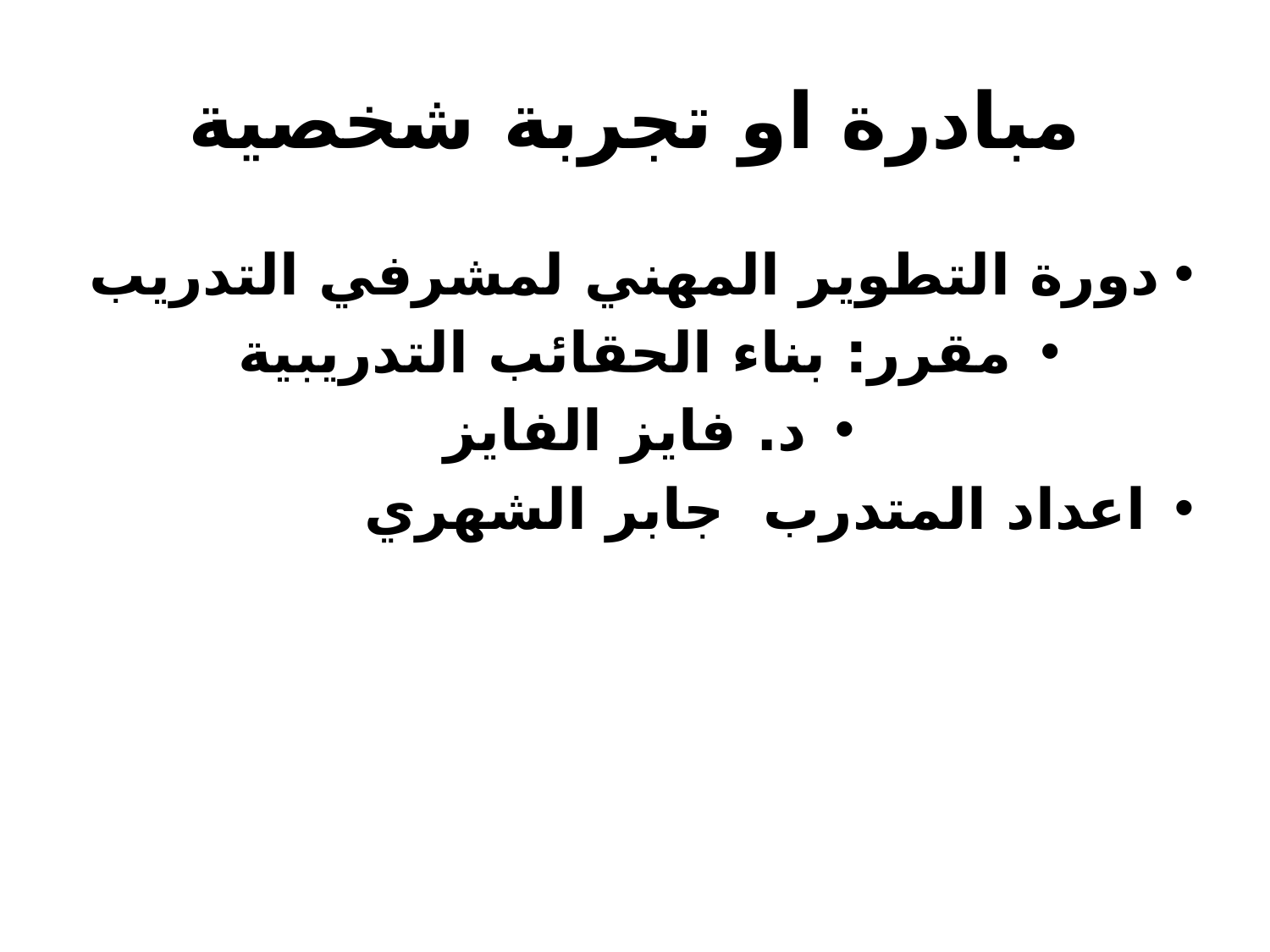

# مبادرة او تجربة شخصية
دورة التطوير المهني لمشرفي التدريب
مقرر: بناء الحقائب التدريبية
د. فايز الفايز
اعداد المتدرب  جابر الشهري